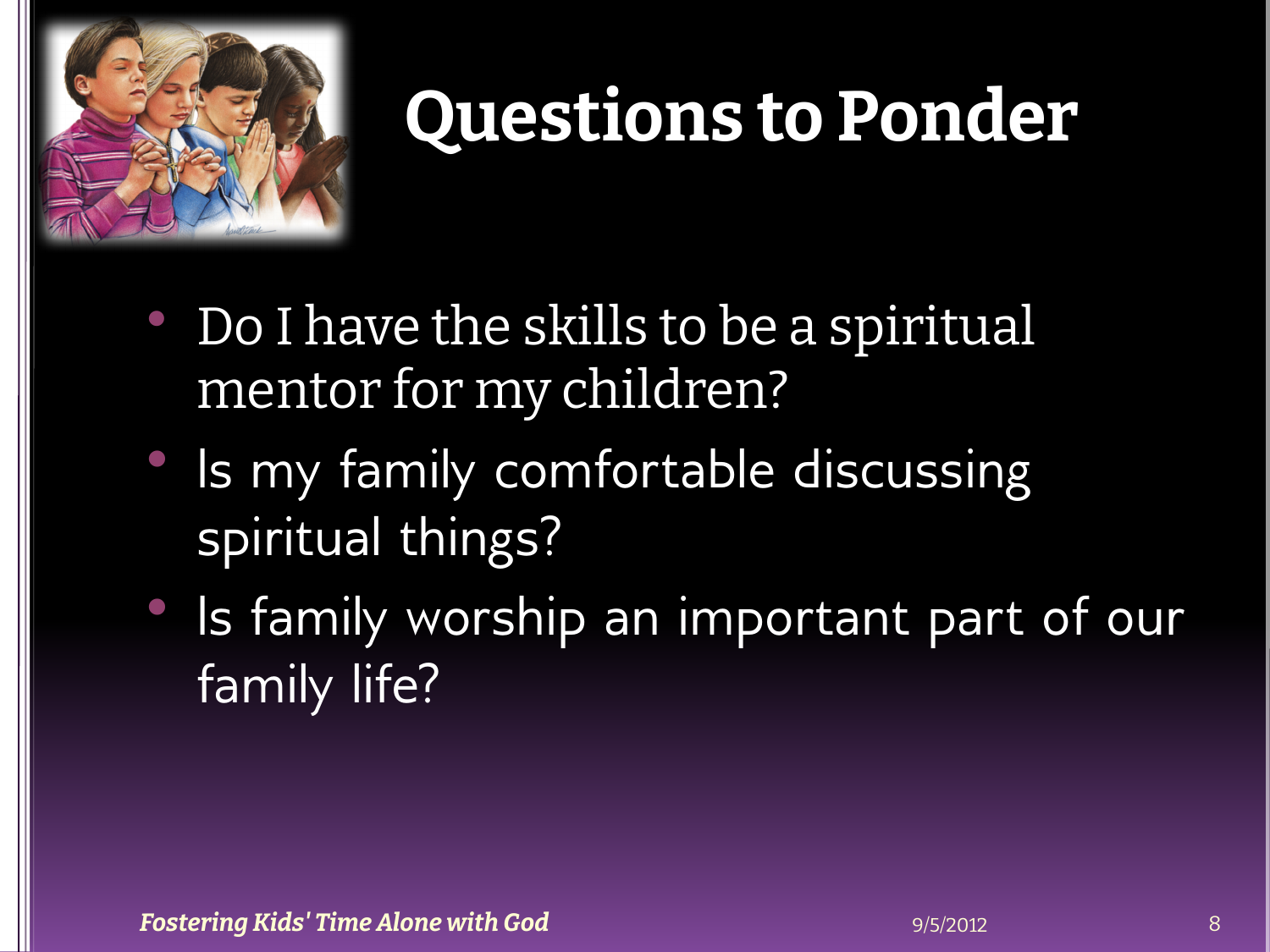

# Questions to Ponder
Do I have the skills to be a spiritual mentor for my children?
Is my family comfortable discussing spiritual things?
Is family worship an important part of our family life?

Fostering Kids' Time Alone with God
9/5/2012
8